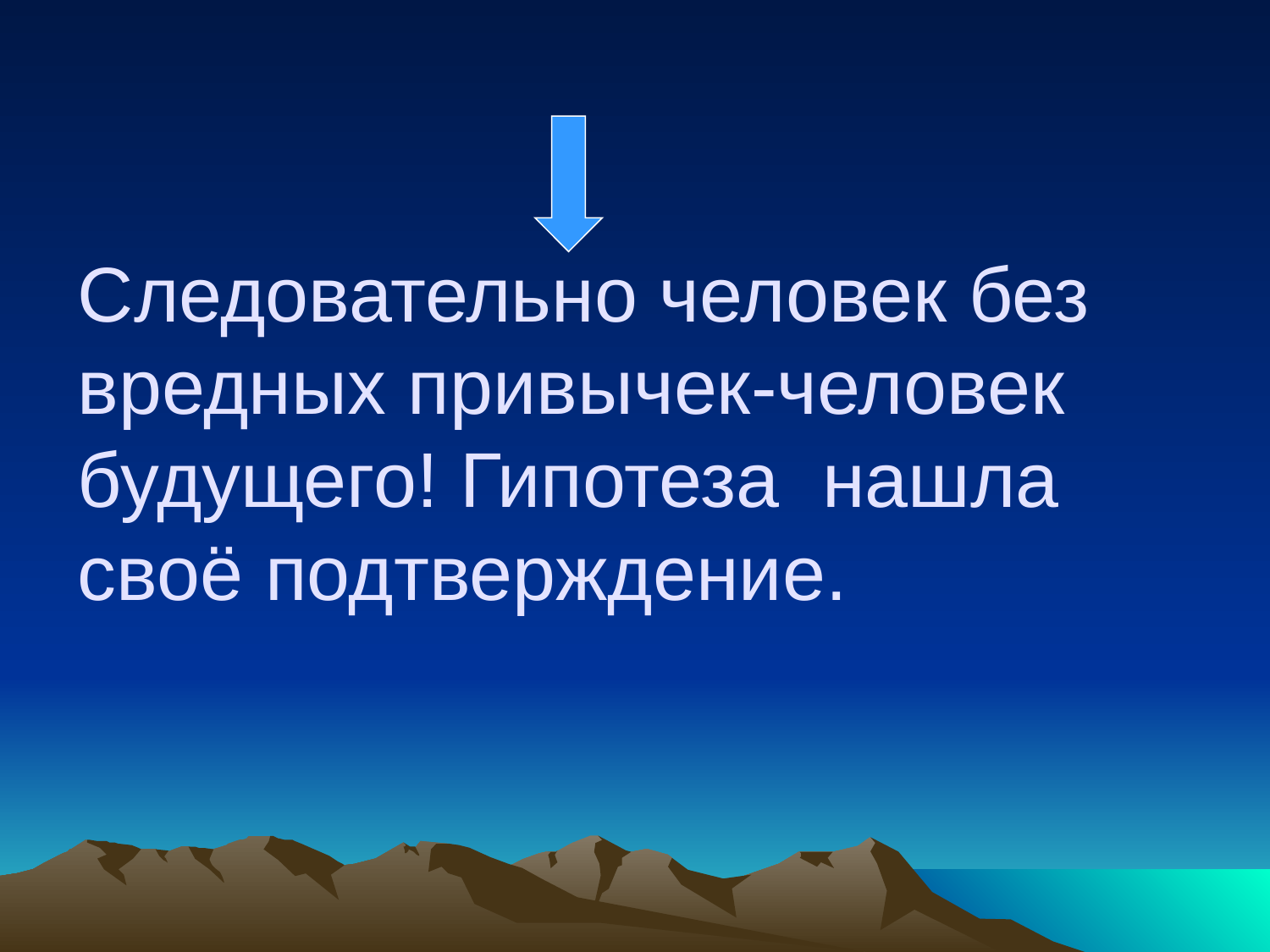

# Следовательно человек без вредных привычек-человек будущего! Гипотеза  нашла своё подтверждение.